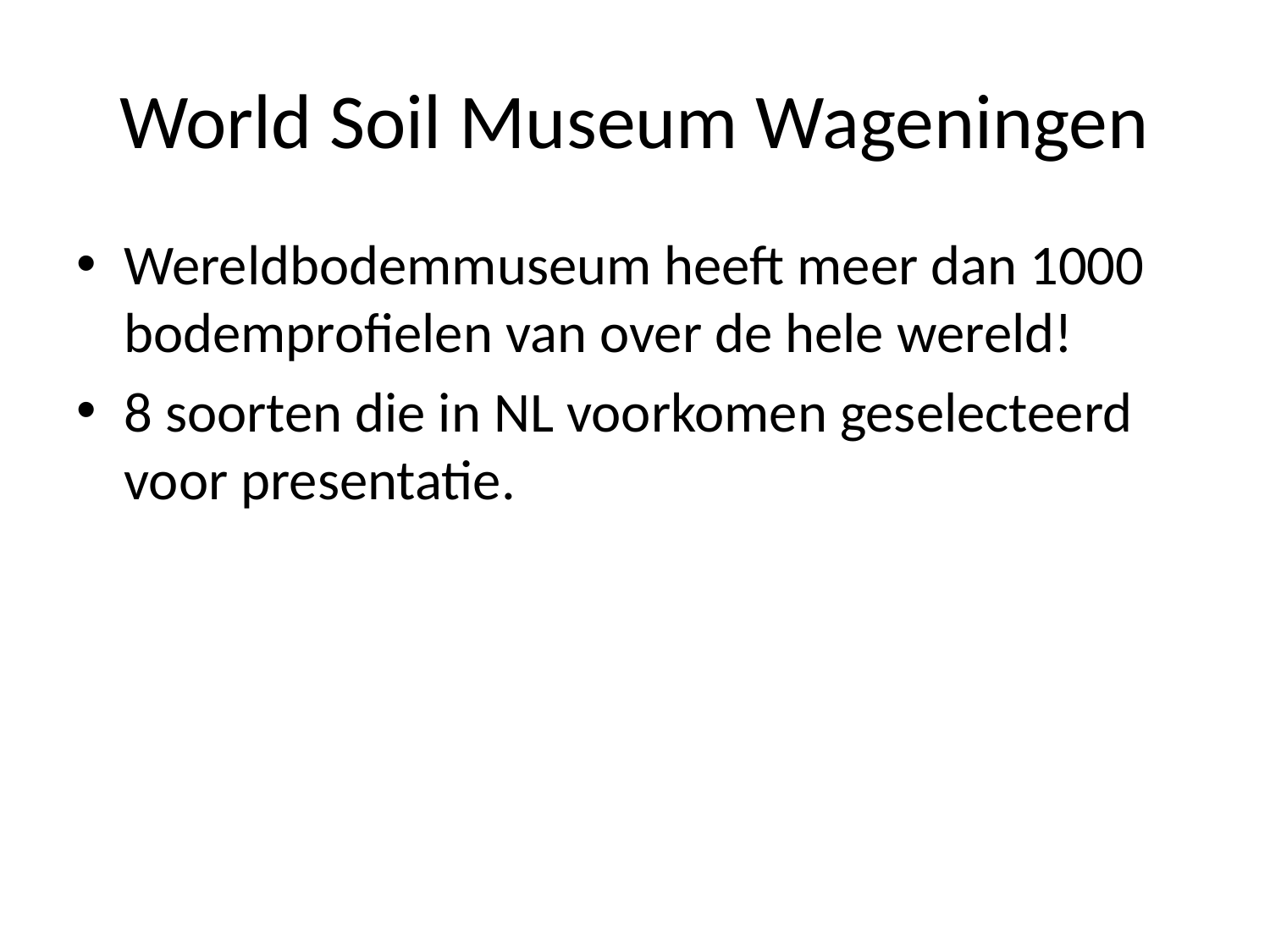

# World Soil Museum Wageningen
Wereldbodemmuseum heeft meer dan 1000 bodemprofielen van over de hele wereld!
8 soorten die in NL voorkomen geselecteerd voor presentatie.